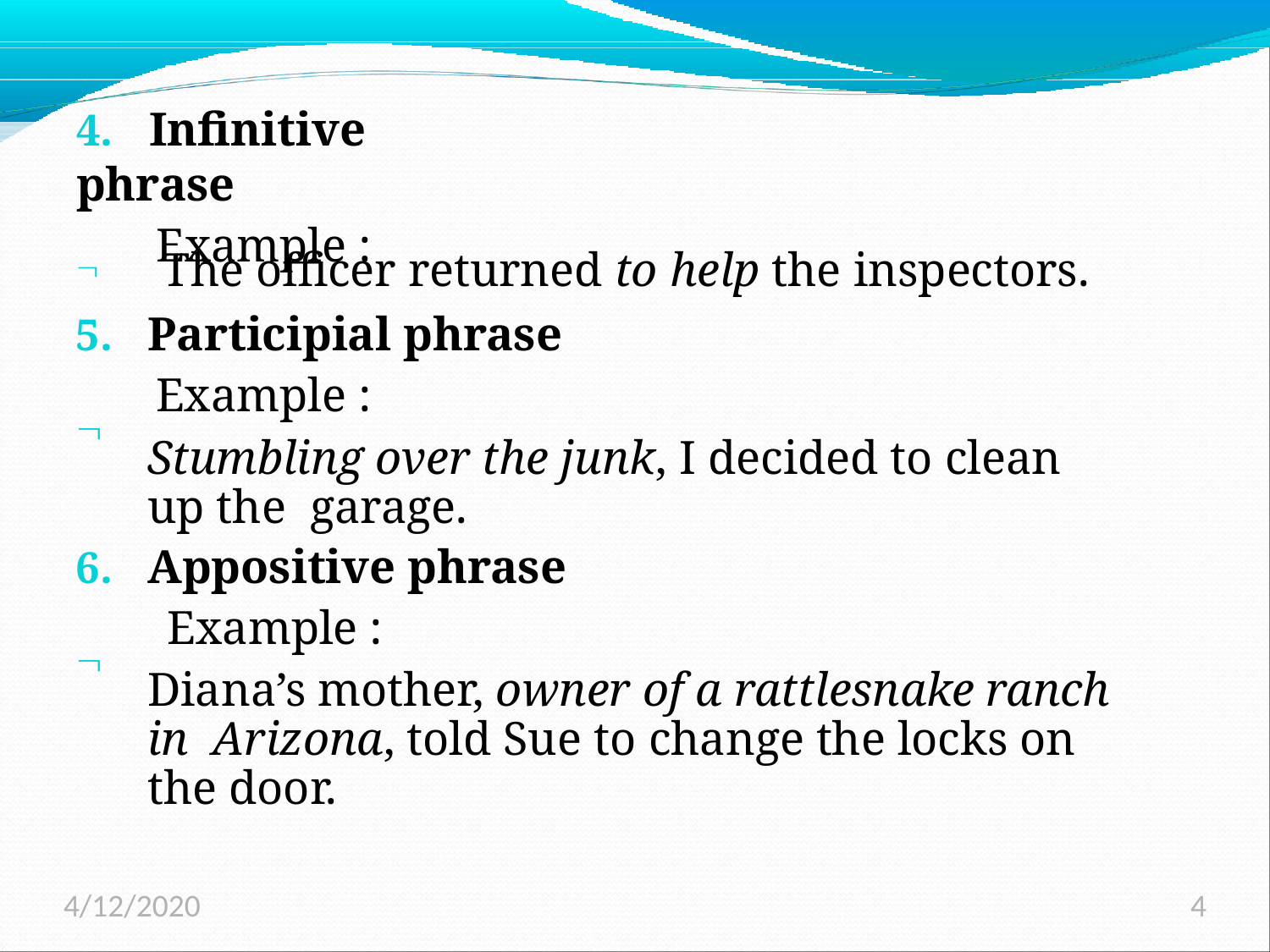

# 4.	Infinitive phrase
Example :
¬	The officer returned to help the inspectors.
Participial phrase
Example :
Stumbling over the junk, I decided to clean up the  garage.
Appositive phrase
Example :
Diana’s mother, owner of a rattlesnake ranch in  Arizona, told Sue to change the locks on the door.
¬
¬
4/12/2020
4